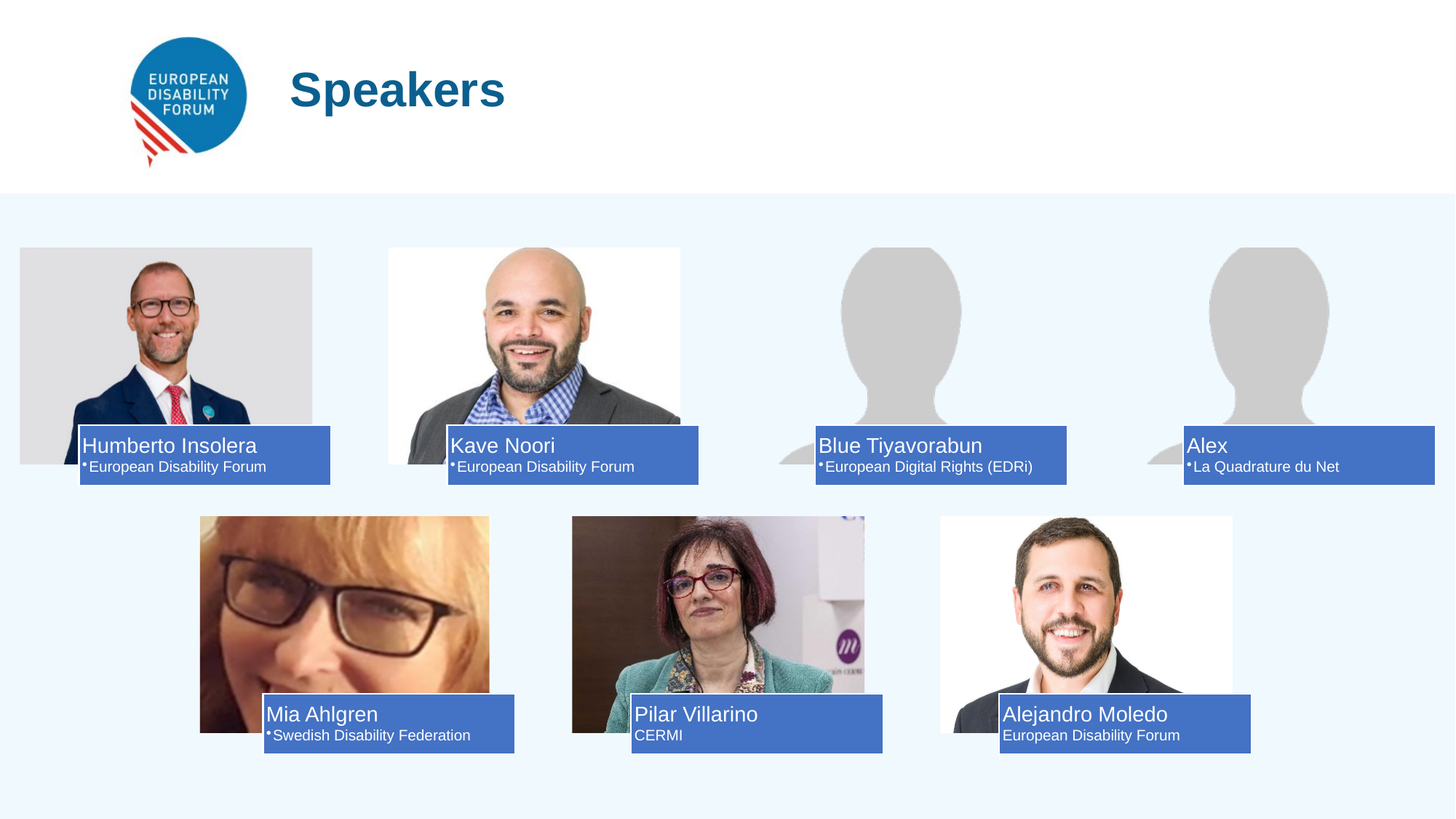

Speakers
Humberto Insolera
European Disability Forum
Kave Noori
European Disability Forum
Blue Tiyavorabun
European Digital Rights (EDRi)
Alex
La Quadrature du Net
Mia Ahlgren
Swedish Disability Federation
Pilar Villarino
CERMI
Alejandro Moledo
European Disability Forum